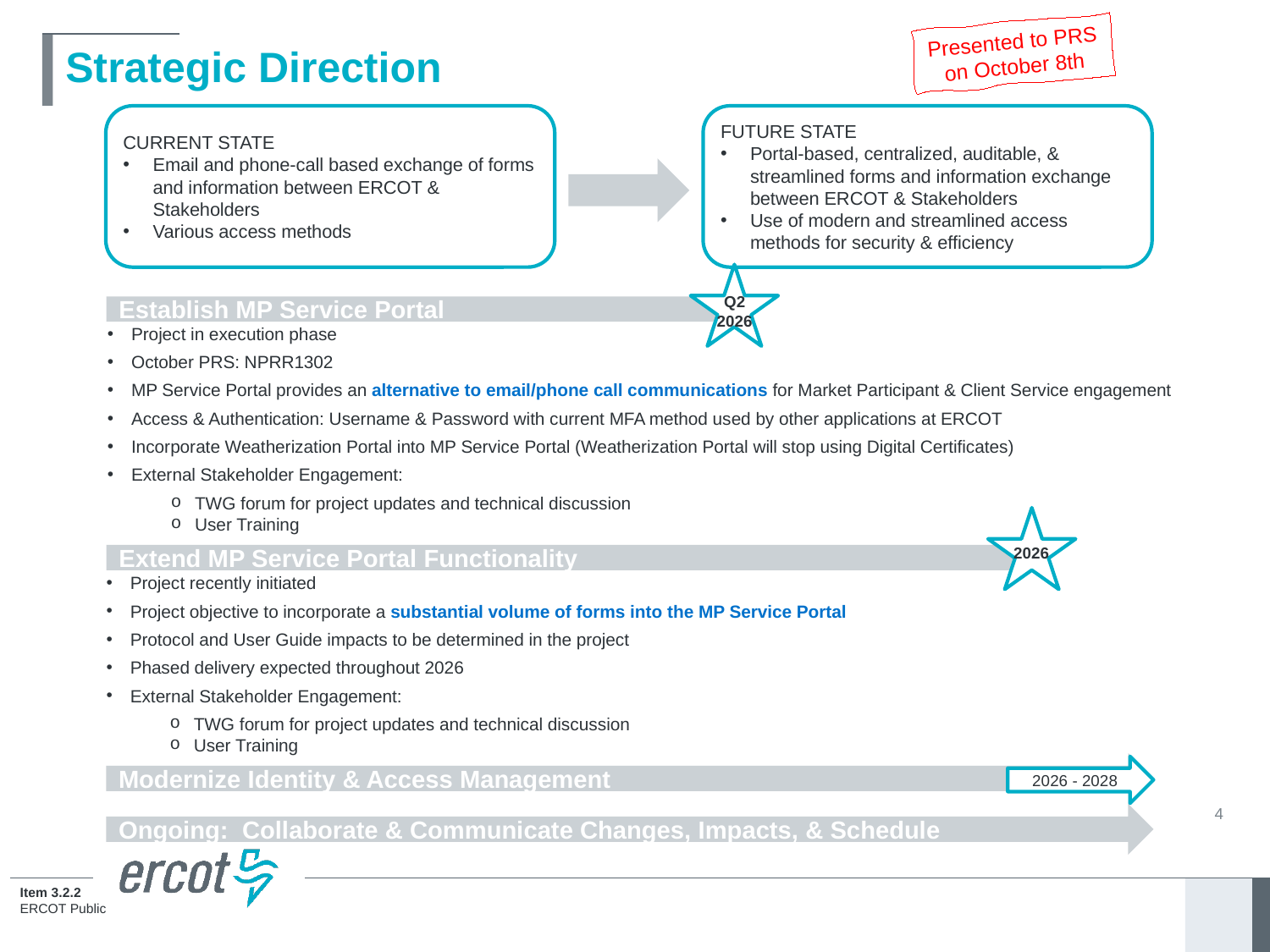

Presented to PRS on October 8th
# Strategic Direction
CURRENT STATE
Email and phone-call based exchange of forms and information between ERCOT & Stakeholders
Various access methods

FUTURE STATE
Portal-based, centralized, auditable, & streamlined forms and information exchange between ERCOT & Stakeholders
Use of modern and streamlined access methods for security & efficiency

Q2 2026
Establish MP Service Portal
Project in execution phase
October PRS: NPRR1302
MP Service Portal provides an alternative to email/phone call communications for Market Participant & Client Service engagement
Access & Authentication: Username & Password with current MFA method used by other applications at ERCOT
Incorporate Weatherization Portal into MP Service Portal (Weatherization Portal will stop using Digital Certificates)
External Stakeholder Engagement:
TWG forum for project updates and technical discussion
User Training

2026
Extend MP Service Portal Functionality
Project recently initiated
Project objective to incorporate a substantial volume of forms into the MP Service Portal
Protocol and User Guide impacts to be determined in the project
Phased delivery expected throughout 2026
External Stakeholder Engagement:
TWG forum for project updates and technical discussion
User Training
Modernize Identity & Access Management
2026 - 2028
4
Ongoing:  Collaborate & Communicate Changes, Impacts, & Schedule